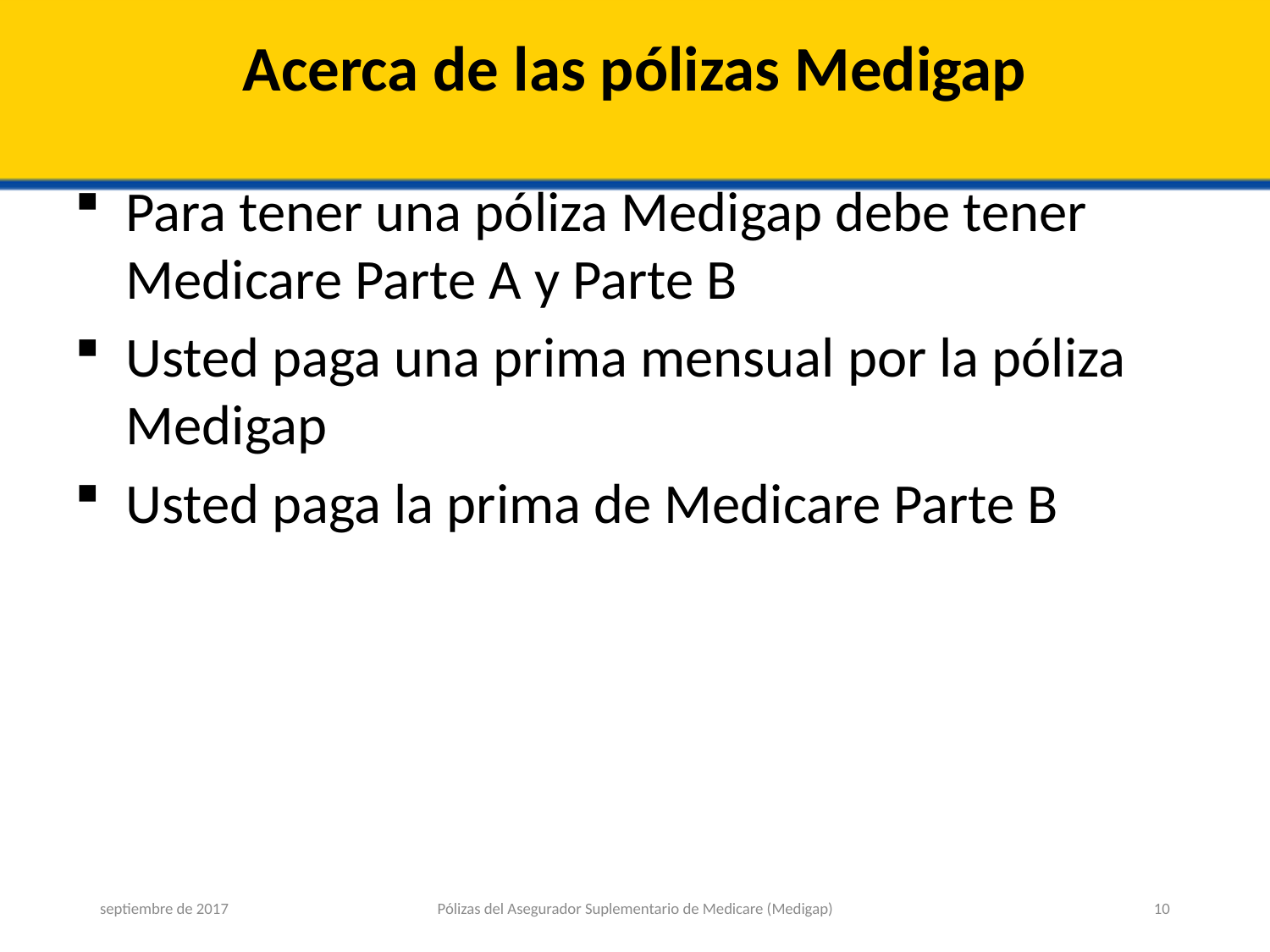

# Acerca de las pólizas Medigap
Para tener una póliza Medigap debe tener Medicare Parte A y Parte B
Usted paga una prima mensual por la póliza Medigap
Usted paga la prima de Medicare Parte B
septiembre de 2017
Pólizas del Asegurador Suplementario de Medicare (Medigap)
10